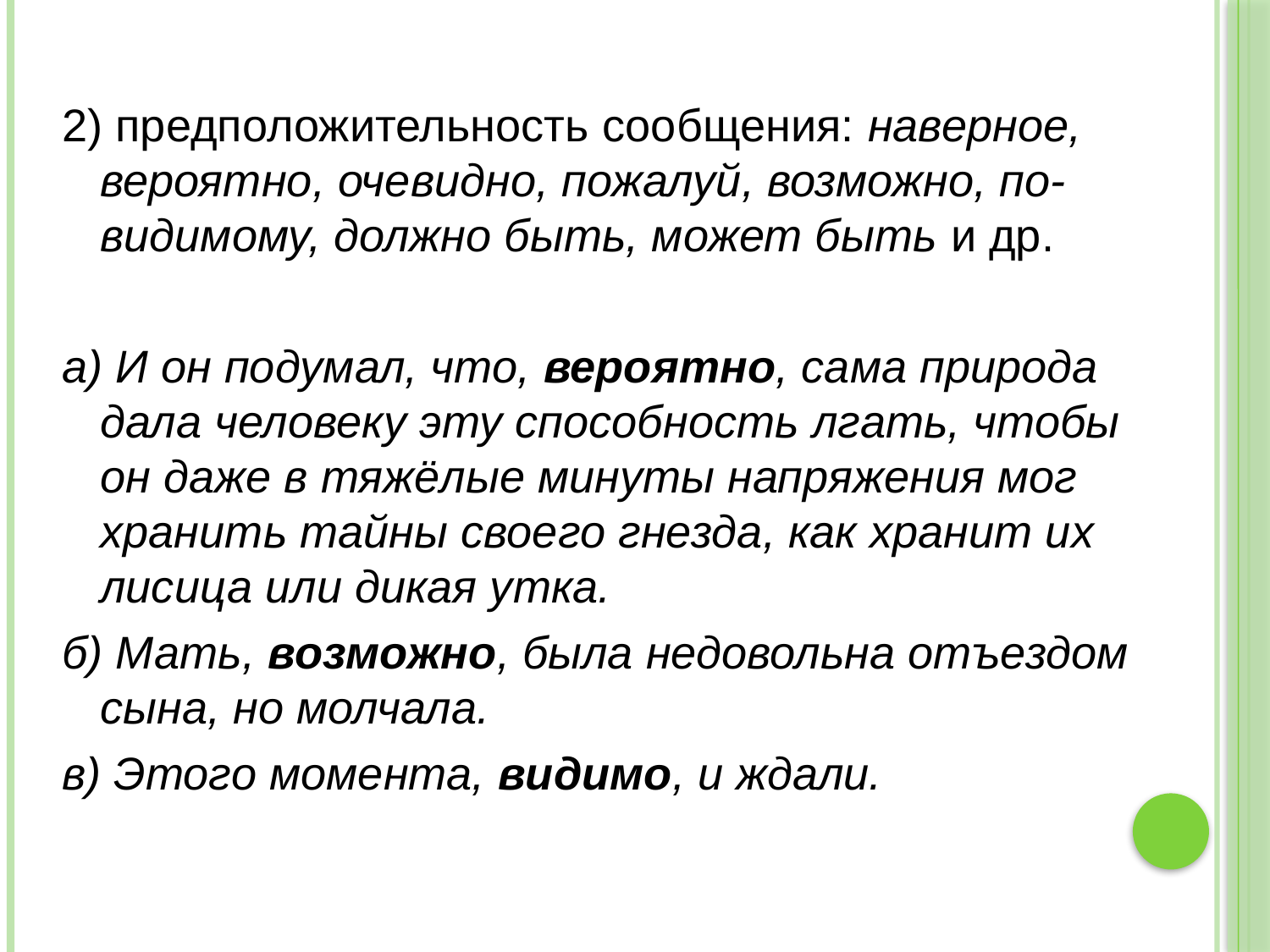

#
2) предположительность сообщения: наверное, вероятно, очевидно, пожалуй, возможно, по-видимому, должно быть, может быть и др.

а) И он подумал, что, вероятно, сама природа дала человеку эту способность лгать, чтобы он даже в тяжёлые минуты напряжения мог хранить тайны своего гнезда, как хранит их лисица или дикая утка.
б) Мать, возможно, была недовольна отъездом сына, но молчала.
в) Этого момента, видимо, и ждали.